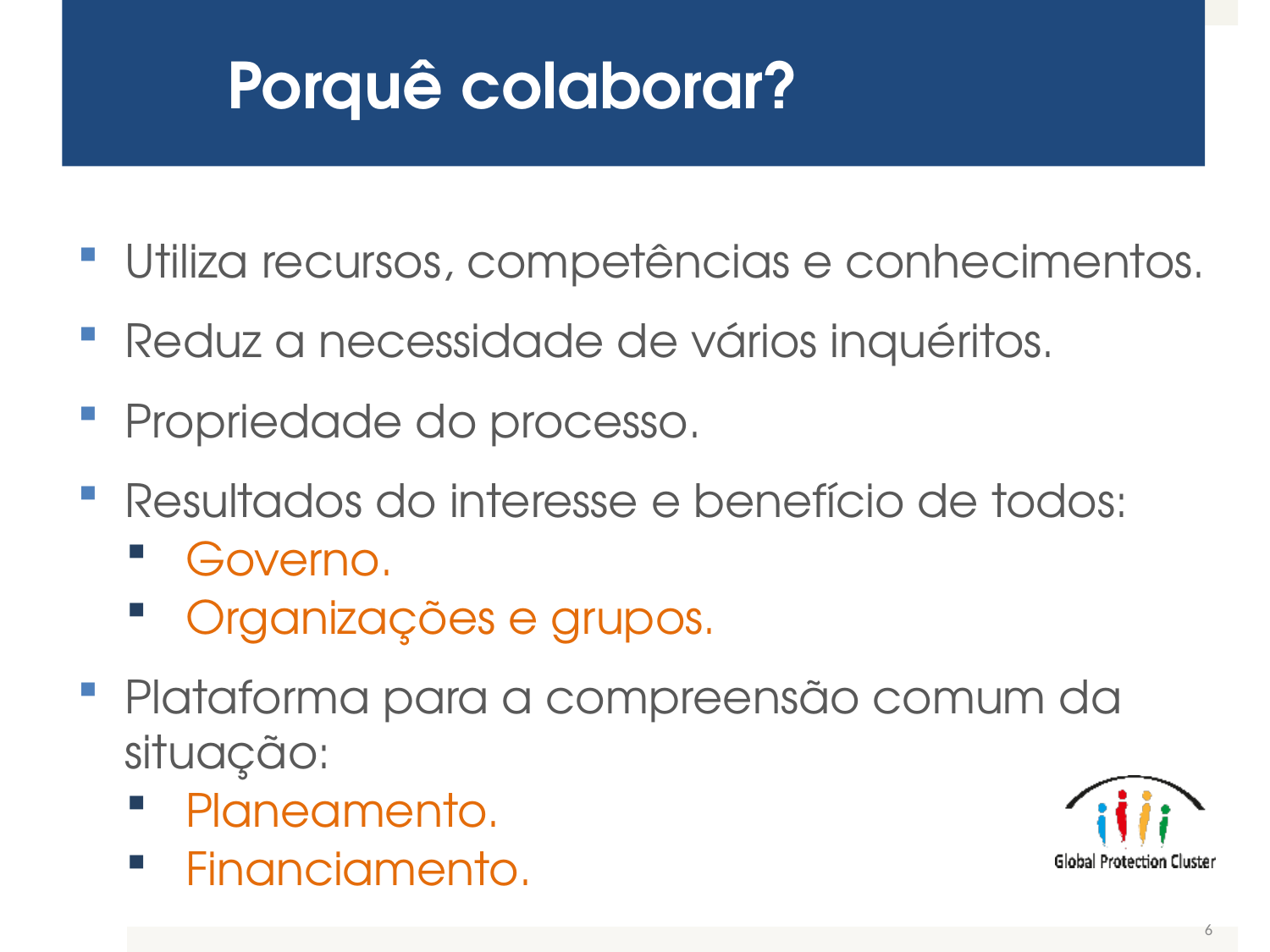

# Porquê colaborar?
Utiliza recursos, competências e conhecimentos.
Reduz a necessidade de vários inquéritos.
Propriedade do processo.
Resultados do interesse e benefício de todos:
 Governo.
 Organizações e grupos.
Plataforma para a compreensão comum da situação:
 Planeamento.
 Financiamento.